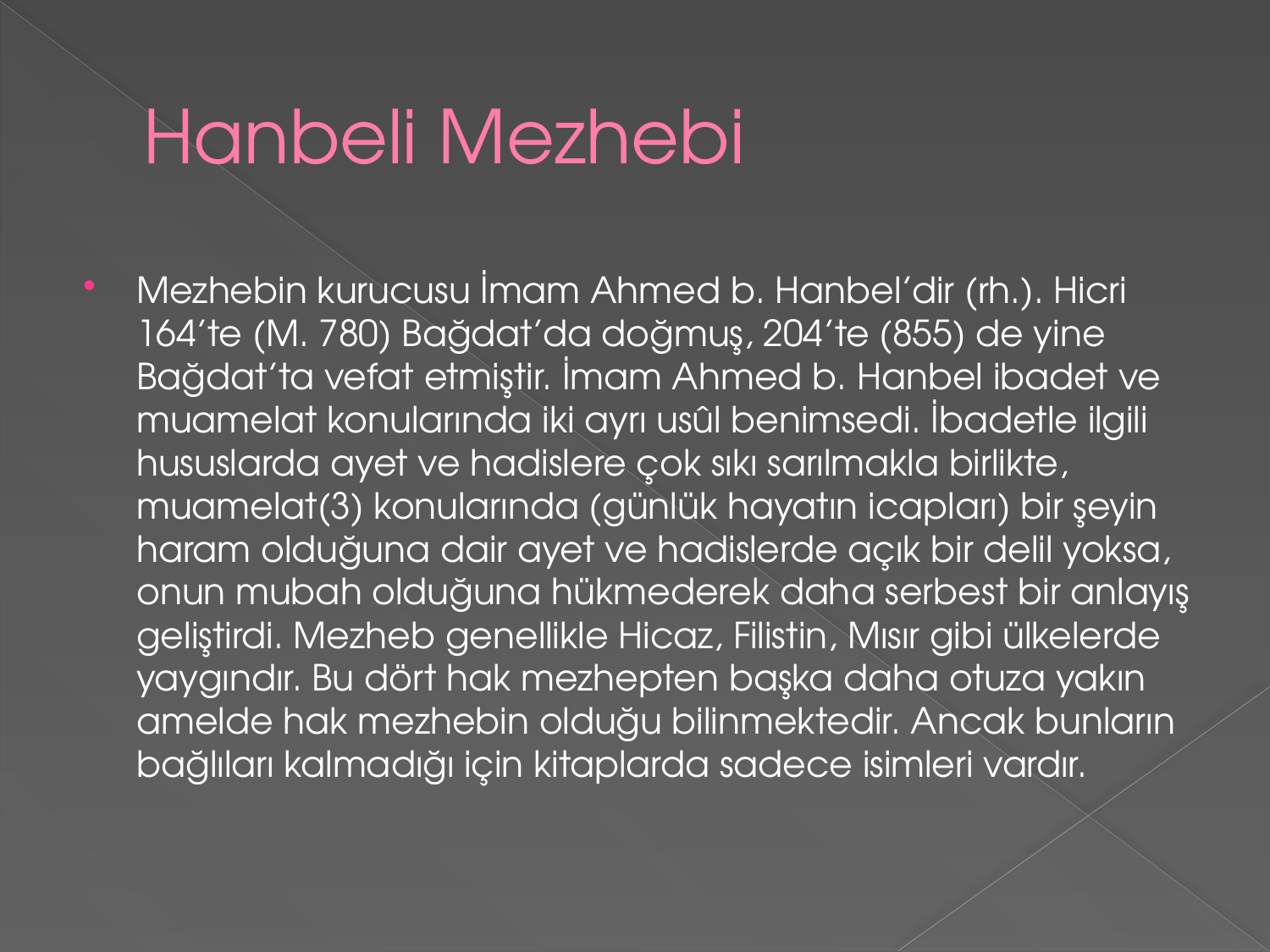

# Hanbeli Mezhebi
Mezhebin kurucusu İmam Ahmed b. Hanbel’dir (rh.). Hicri 164’te (M. 780) Bağdat’da doğmuş, 204’te (855) de yine Bağdat’ta vefat etmiştir. İmam Ahmed b. Hanbel ibadet ve muamelat konularında iki ayrı usûl benimsedi. İbadetle ilgili hususlarda ayet ve hadislere çok sıkı sarılmakla birlikte, muamelat(3) konularında (günlük hayatın icapları) bir şeyin haram olduğuna dair ayet ve hadislerde açık bir delil yoksa, onun mubah olduğuna hükmederek daha serbest bir anlayış geliştirdi. Mezheb genellikle Hicaz, Filistin, Mısır gibi ülkelerde yaygındır. Bu dört hak mezhepten başka daha otuza yakın amelde hak mezhebin olduğu bilinmektedir. Ancak bunların bağlıları kalmadığı için kitaplarda sadece isimleri vardır.